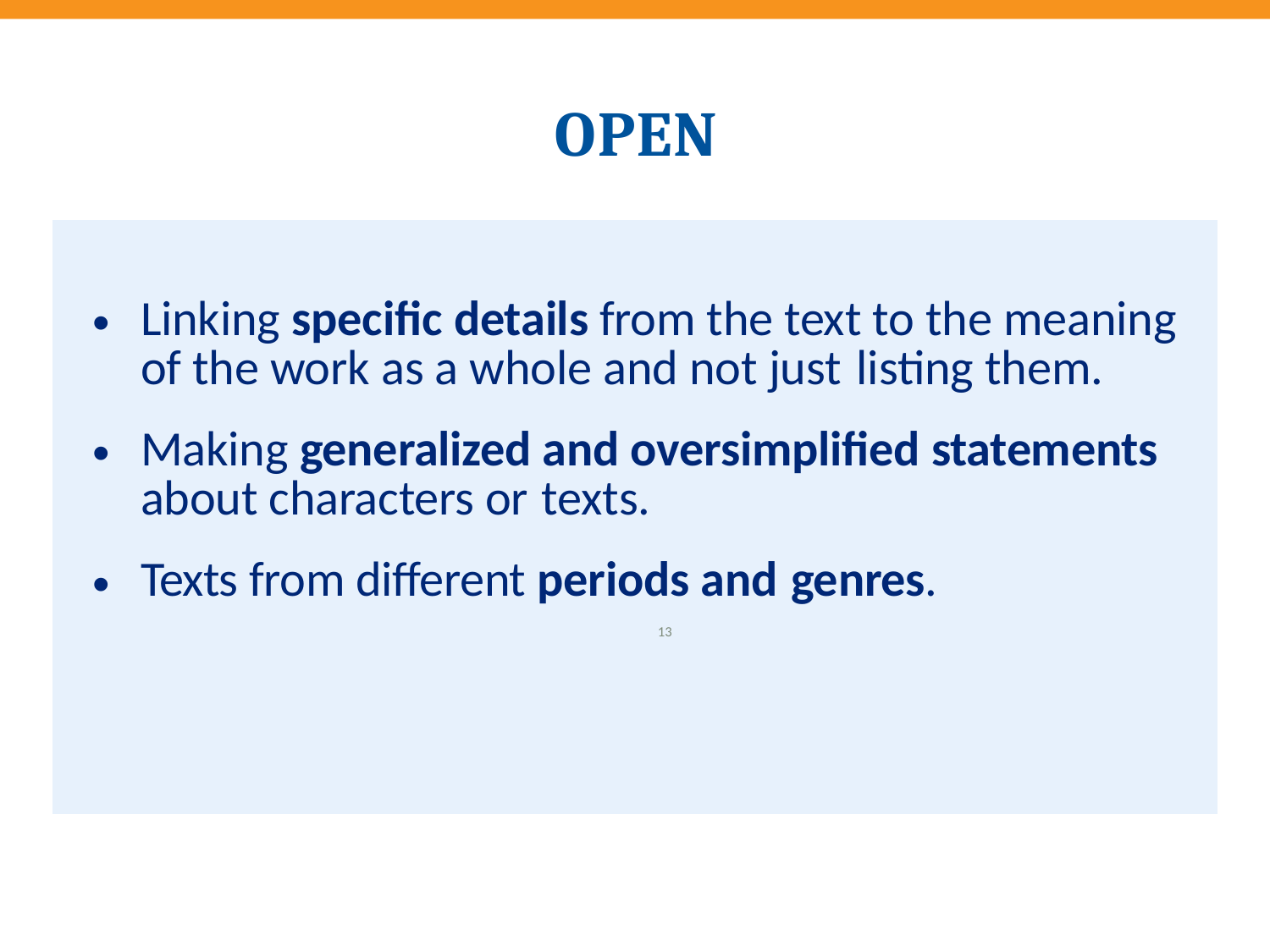

#
OPEN
| Linking specific details from the text to the meaning of the work as a whole and not just listing them. Making generalized and oversimplified statements about characters or texts. Texts from different periods and genres. 13 |
| --- |